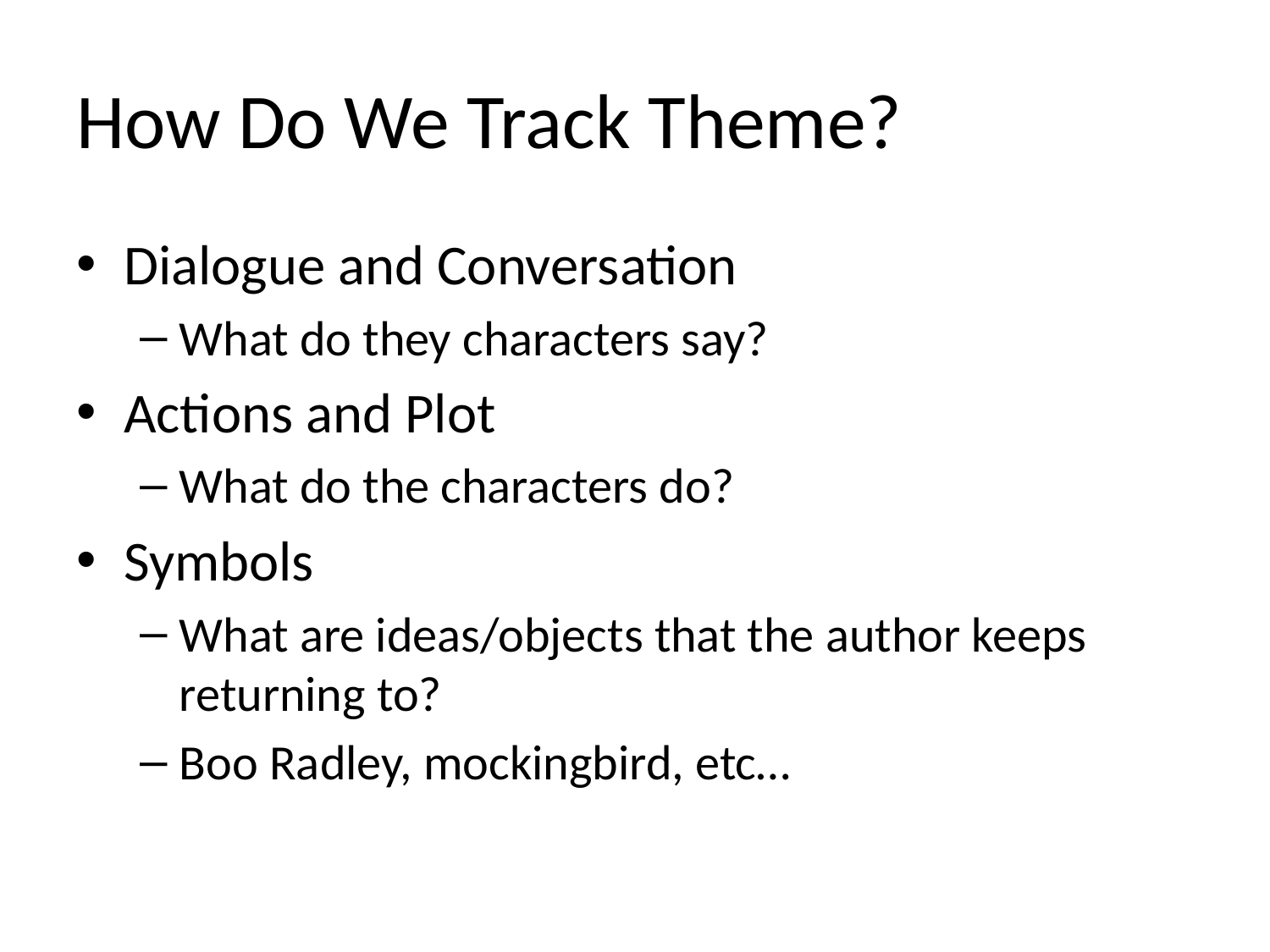

# How Do We Track Theme?
Dialogue and Conversation
What do they characters say?
Actions and Plot
What do the characters do?
Symbols
What are ideas/objects that the author keeps returning to?
Boo Radley, mockingbird, etc…